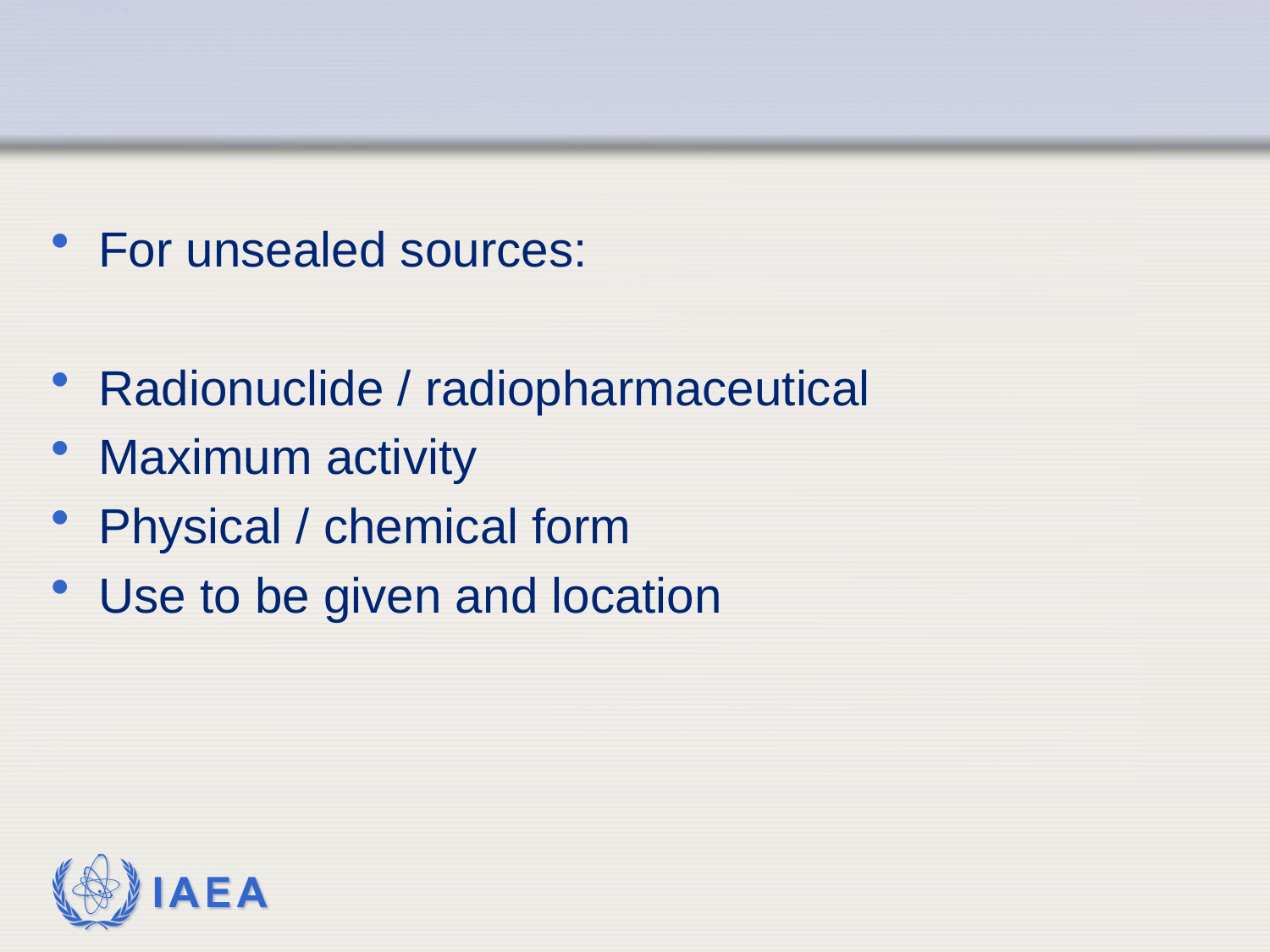

#
For unsealed sources:

Radionuclide / radiopharmaceutical
Maximum activity
Physical / chemical form
Use to be given and location